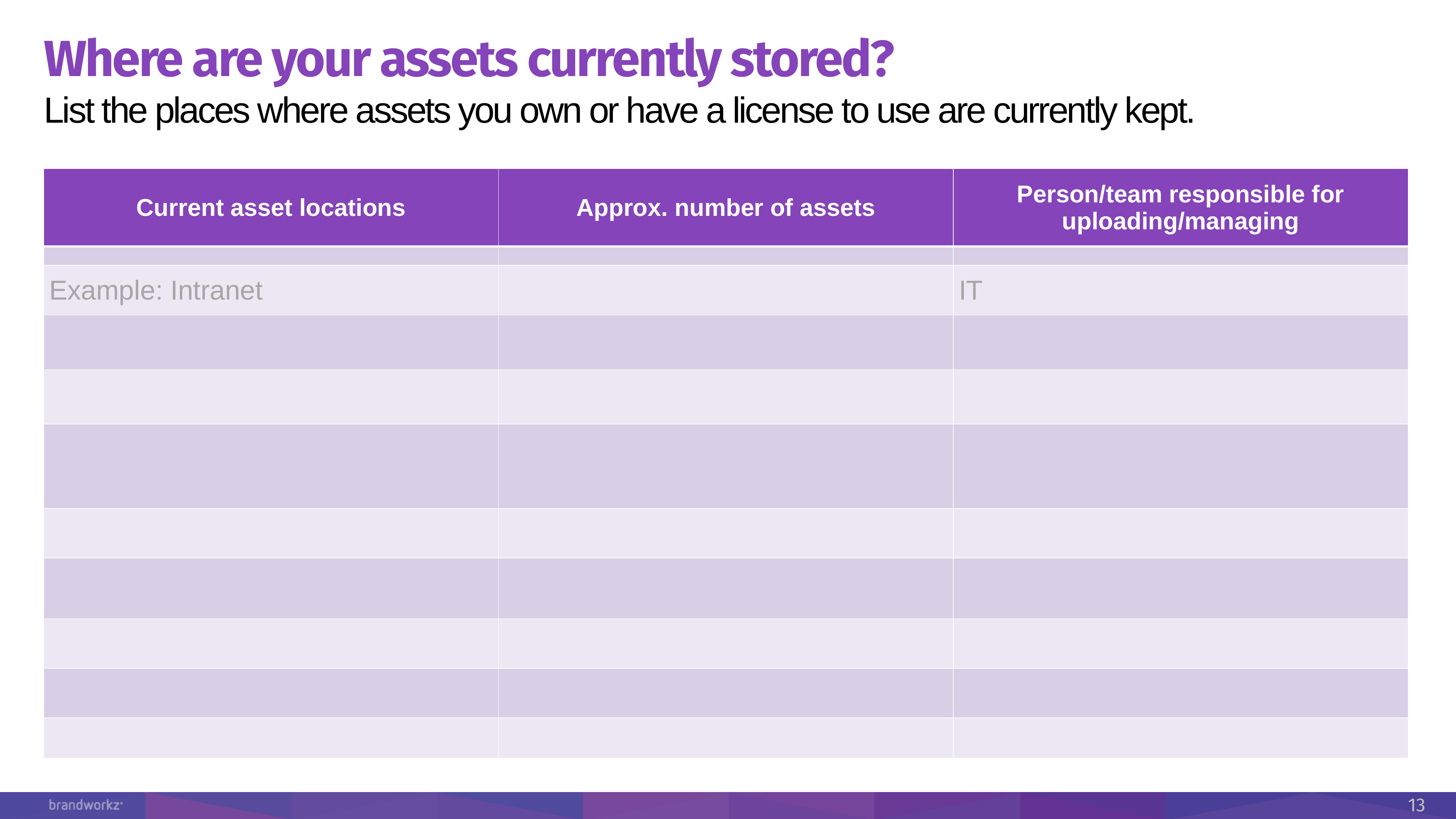

# Where are your assets currently stored? List the places where assets you own or have a license to use are currently kept.
| Current asset locations | Approx. number of assets | Person/team responsible for uploading/managing |
| --- | --- | --- |
|  |  |  |
| Example: Intranet |  | IT |
|  |  |  |
|  |  |  |
|  |  |  |
|  |  |  |
|  |  |  |
|  |  |  |
|  |  |  |
|  |  |  |